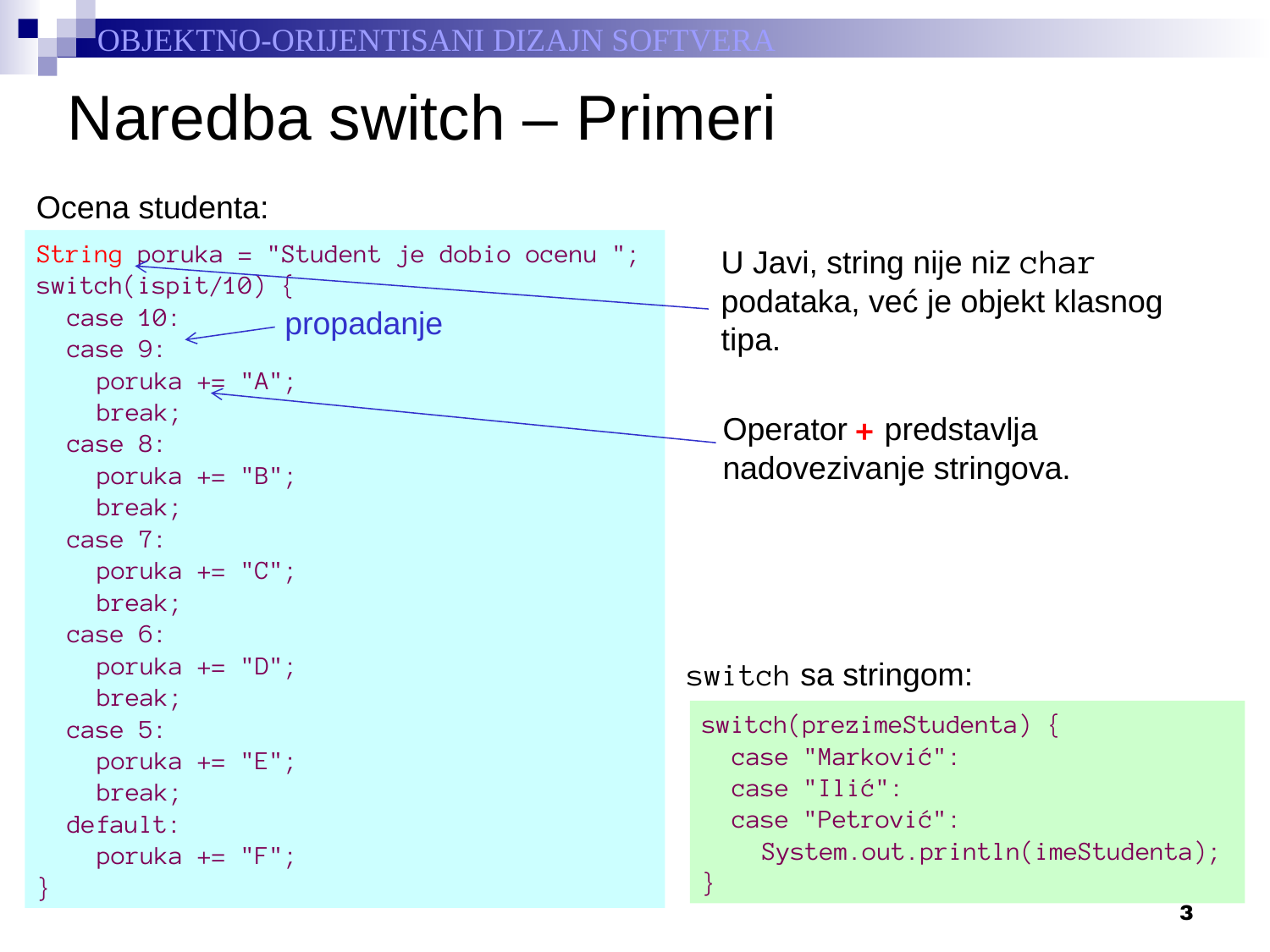

# Naredba switch – Primeri
Ocena studenta:
String poruka = "Student je dobio ocenu ";
switch(ispit/10) {
	case 10:
	case 9:
		poruka += "A";
		break;
	case 8:
		poruka += "B";
		break;
	case 7:
		poruka += "C";
		break;
	case 6:
		poruka += "D";
		break;
	case 5:
		poruka += "E";
		break;
	default:
		poruka += "F";
}
U Javi, string nije niz char podataka, već je objekt klasnog tipa.
propadanje
Operator + predstavlja nadovezivanje stringova.
switch sa stringom:
switch(prezimeStudenta) {
	case "Marković":
	case "Ilić":
	case "Petrović":
		System.out.println(imeStudenta);
}
3